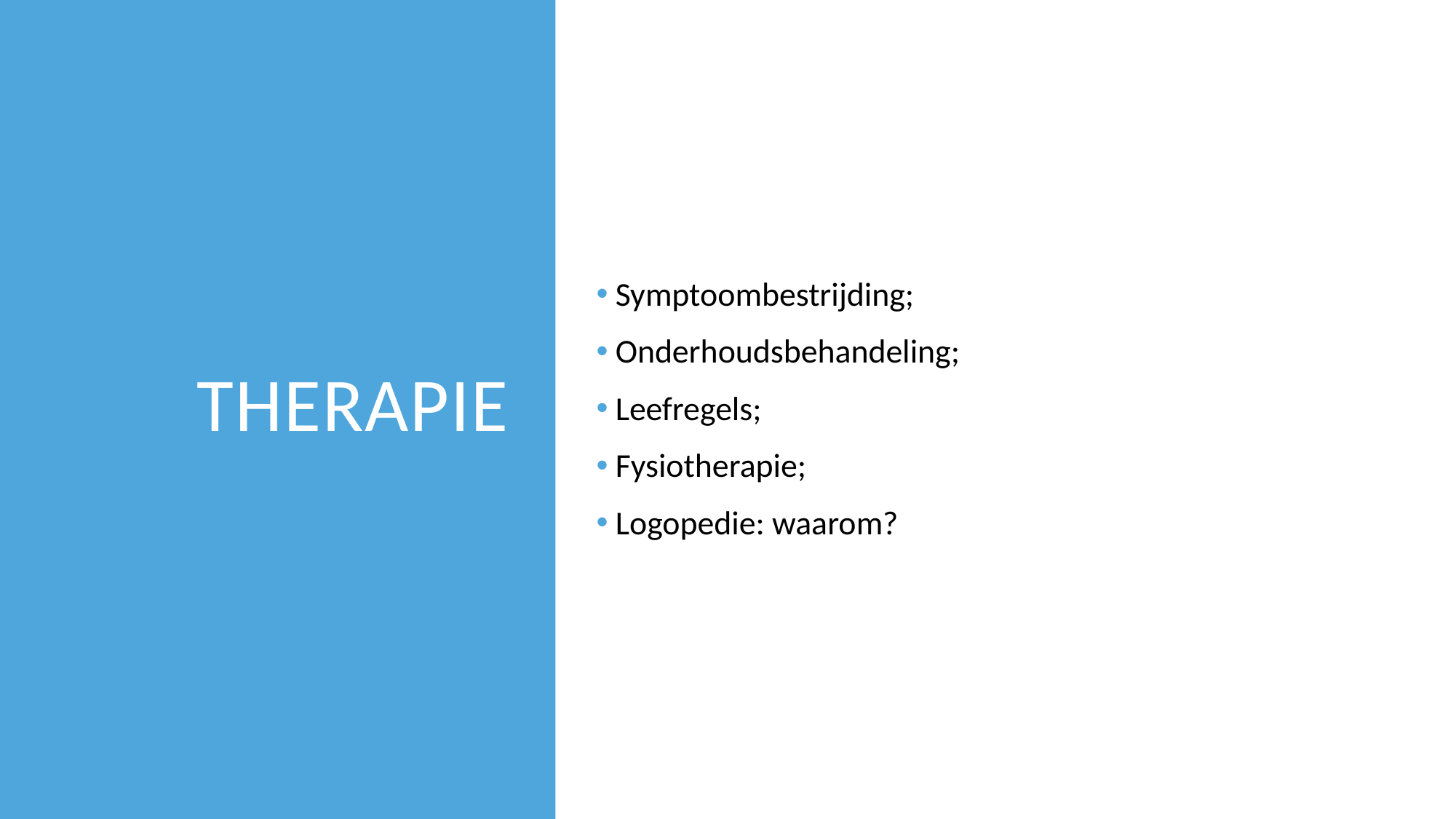

# Therapie
 Symptoombestrijding;
 Onderhoudsbehandeling;
 Leefregels;
 Fysiotherapie;
 Logopedie: waarom?